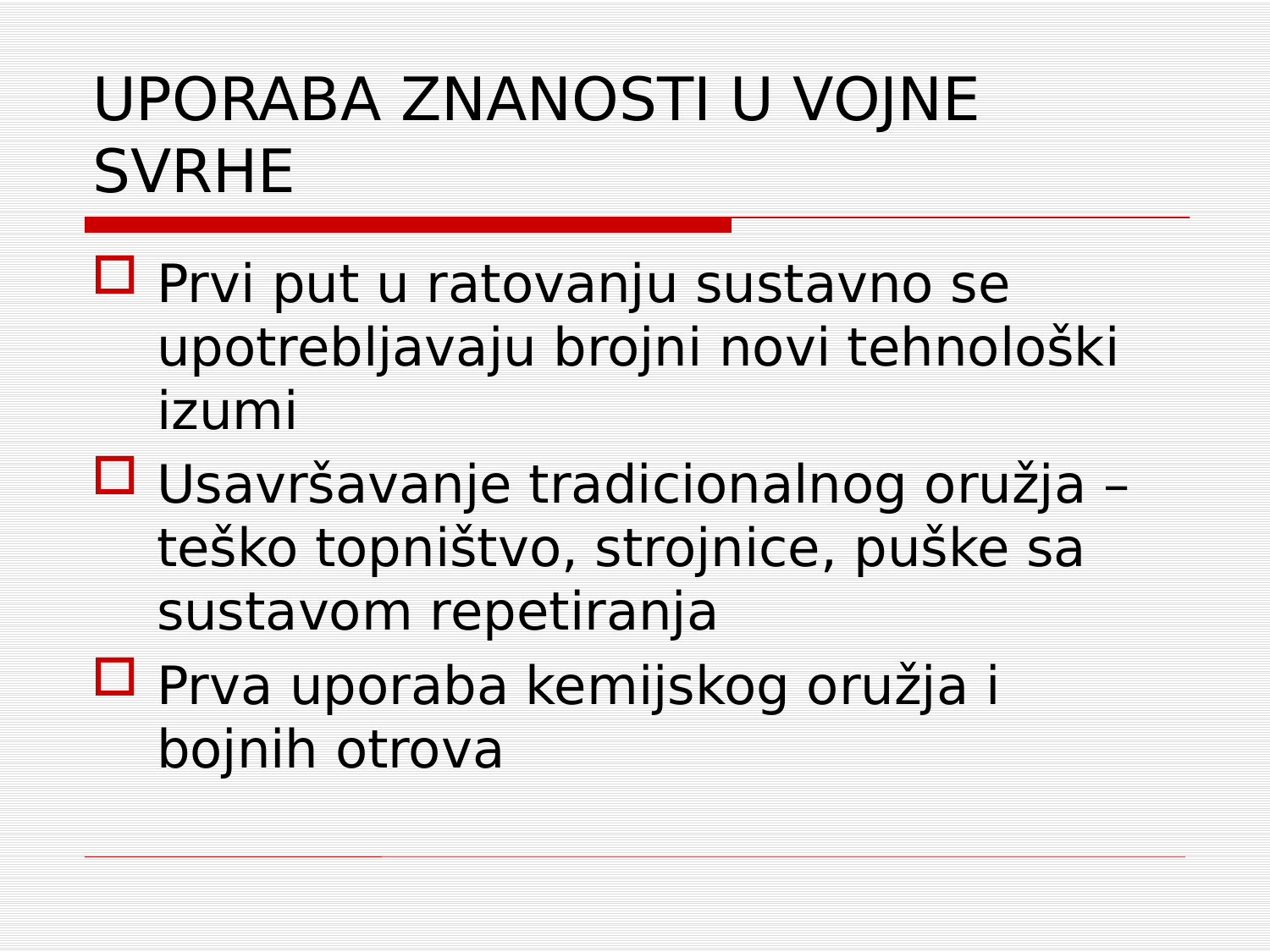

# UPORABA ZNANOSTI U VOJNE SVRHE
Prvi put u ratovanju sustavno se upotrebljavaju brojni novi tehnološki izumi
Usavršavanje tradicionalnog oružja – teško topništvo, strojnice, puške sa sustavom repetiranja
Prva uporaba kemijskog oružja i bojnih otrova